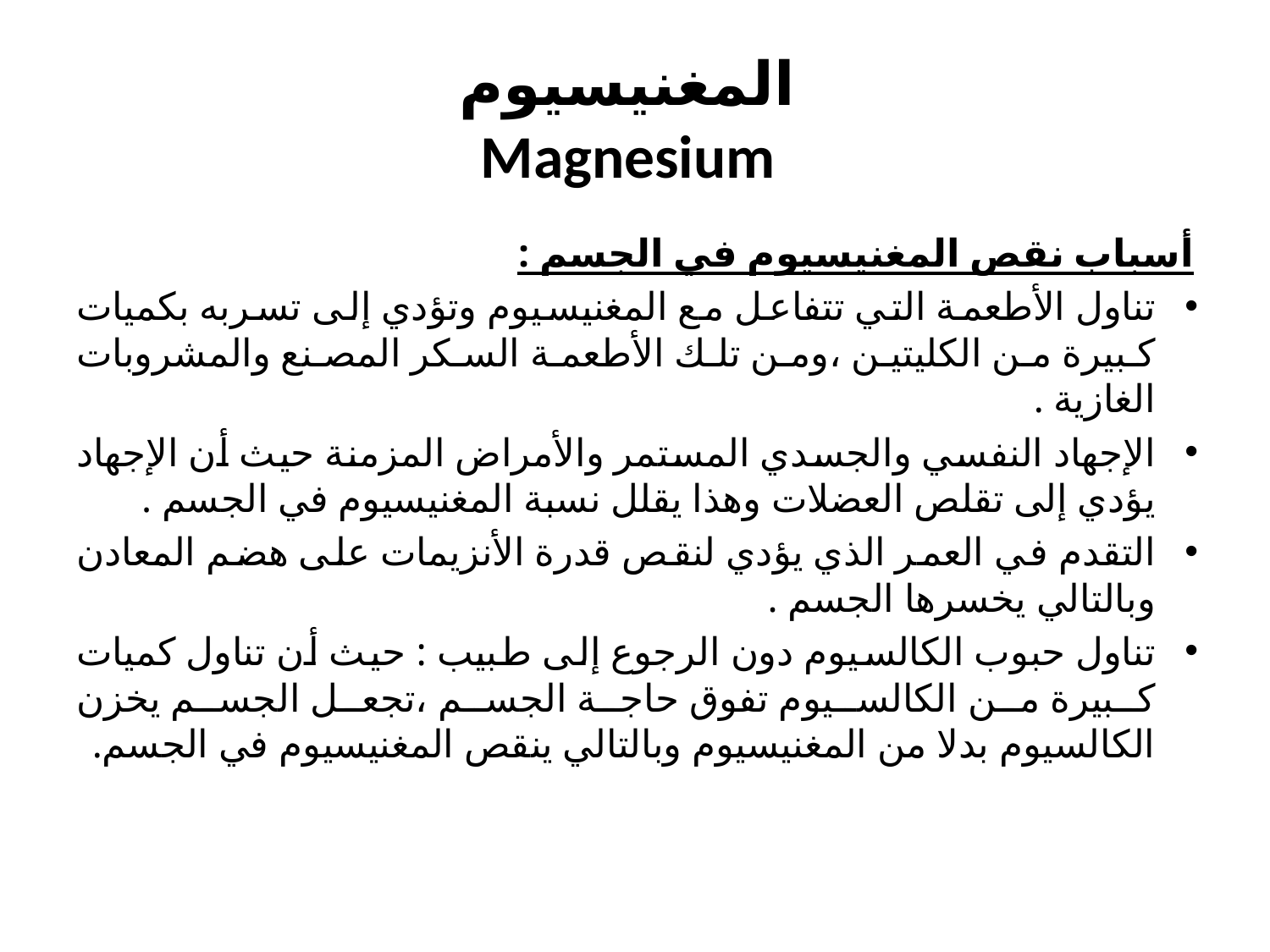

# المغنيسيوم  Magnesium
أسباب نقص المغنيسيوم في الجسم :
تناول الأطعمة التي تتفاعل مع المغنيسيوم وتؤدي إلى تسربه بكميات كبيرة من الكليتين ،ومن تلك الأطعمة السكر المصنع والمشروبات الغازية .
الإجهاد النفسي والجسدي المستمر والأمراض المزمنة حيث أن الإجهاد يؤدي إلى تقلص العضلات وهذا يقلل نسبة المغنيسيوم في الجسم .
التقدم في العمر الذي يؤدي لنقص قدرة الأنزيمات على هضم المعادن وبالتالي يخسرها الجسم .
تناول حبوب الكالسيوم دون الرجوع إلى طبيب : حيث أن تناول كميات كبيرة من الكالسيوم تفوق حاجة الجسم ،تجعل الجسم يخزن الكالسيوم بدلا من المغنيسيوم وبالتالي ينقص المغنيسيوم في الجسم.